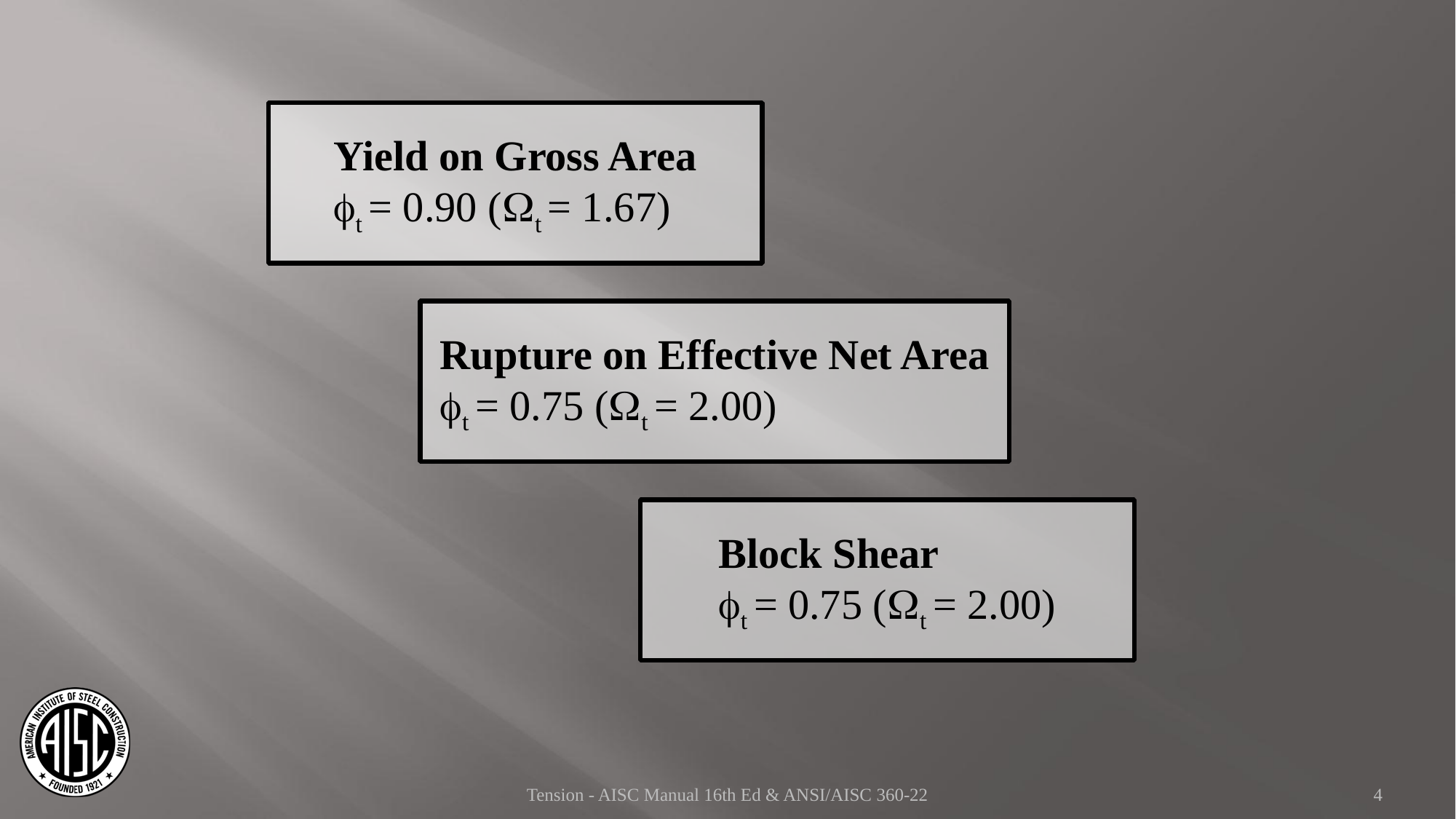

Yield on Gross Area
φt = 0.90 (Ωt = 1.67)
Rupture on Effective Net Area
φt = 0.75 (Ωt = 2.00)
Block Shear
φt = 0.75 (Ωt = 2.00)
Tension - AISC Manual 16th Ed & ANSI/AISC 360-22
4